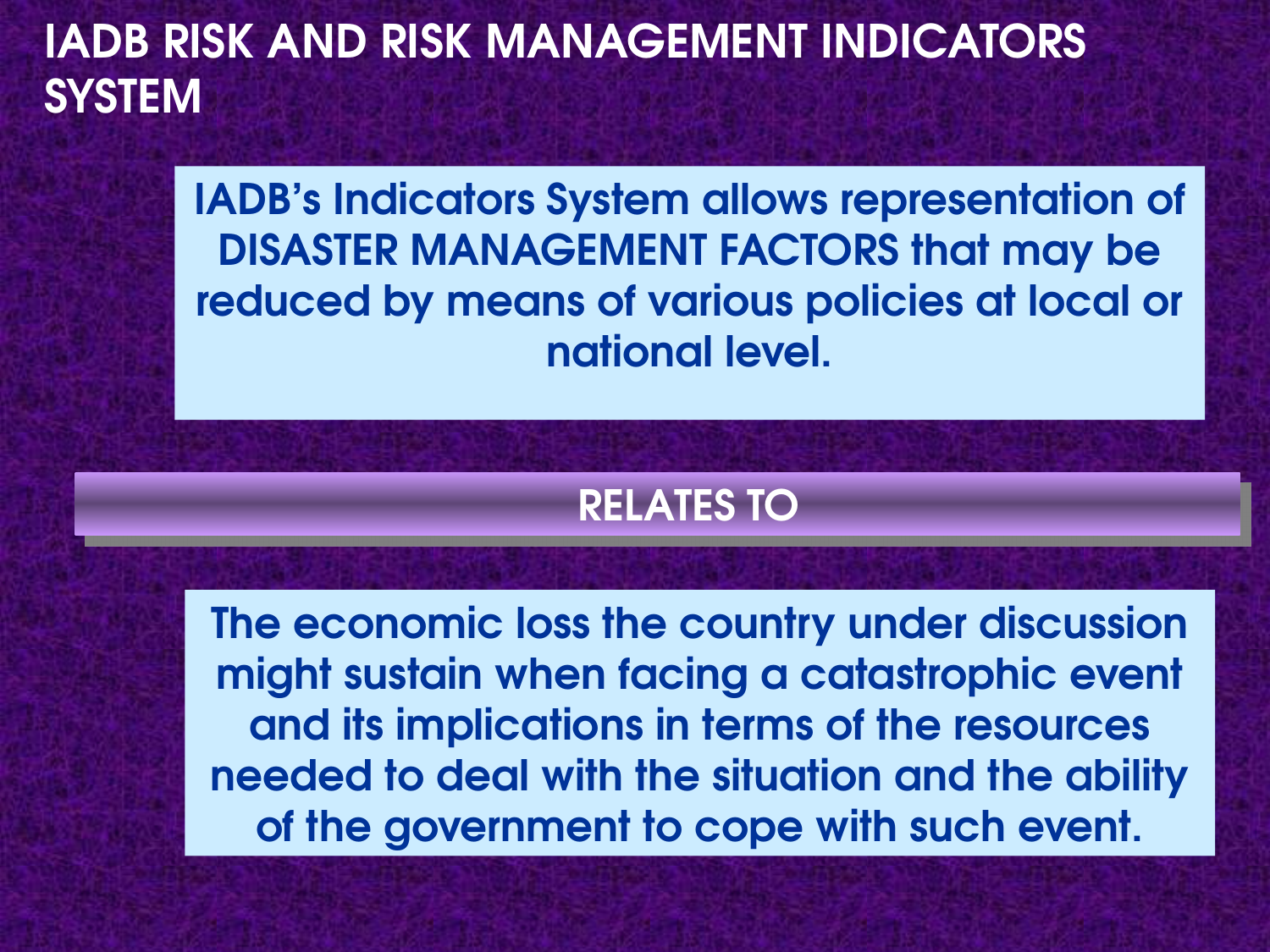

IADB RISK AND RISK MANAGEMENT INDICATORS SYSTEM
IADB’s Indicators System allows representation of DISASTER MANAGEMENT FACTORS that may be reduced by means of various policies at local or national level.

RELATES TO
The economic loss the country under discussion might sustain when facing a catastrophic event and its implications in terms of the resources needed to deal with the situation and the ability of the government to cope with such event.